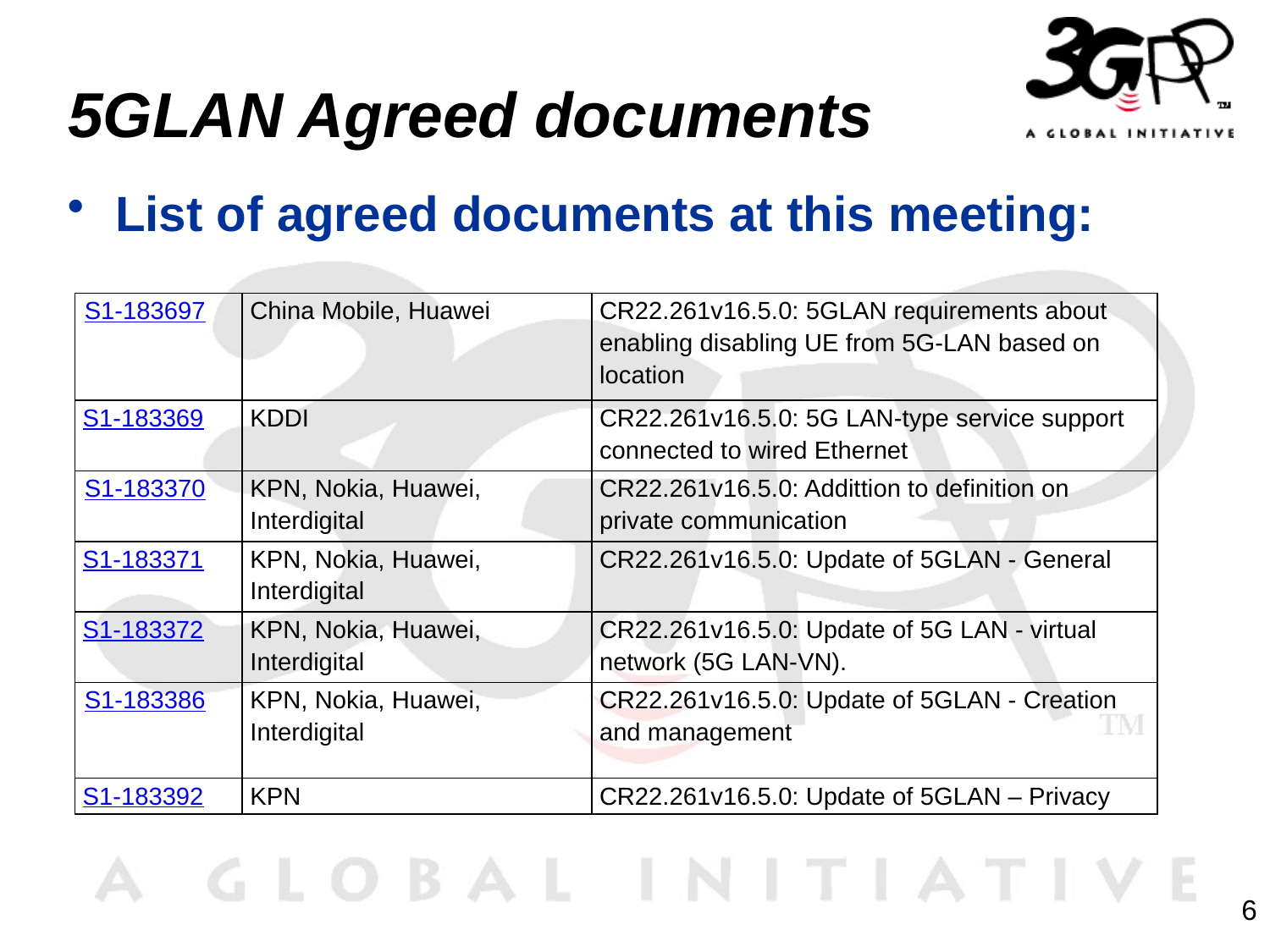

# 5GLAN Agreed documents
List of agreed documents at this meeting:

| S1-183697 | China Mobile, Huawei | CR22.261v16.5.0: 5GLAN requirements about enabling disabling UE from 5G-LAN based on location |
| --- | --- | --- |
| S1-183369 | KDDI | CR22.261v16.5.0: 5G LAN-type service support connected to wired Ethernet |
| S1-183370 | KPN, Nokia, Huawei, Interdigital | CR22.261v16.5.0: Addittion to definition on private communication |
| S1-183371 | KPN, Nokia, Huawei, Interdigital | CR22.261v16.5.0: Update of 5GLAN - General |
| S1-183372 | KPN, Nokia, Huawei, Interdigital | CR22.261v16.5.0: Update of 5G LAN - virtual network (5G LAN-VN). |
| S1-183386 | KPN, Nokia, Huawei, Interdigital | CR22.261v16.5.0: Update of 5GLAN - Creation and management |
| S1-183392 | KPN | CR22.261v16.5.0: Update of 5GLAN – Privacy |
6